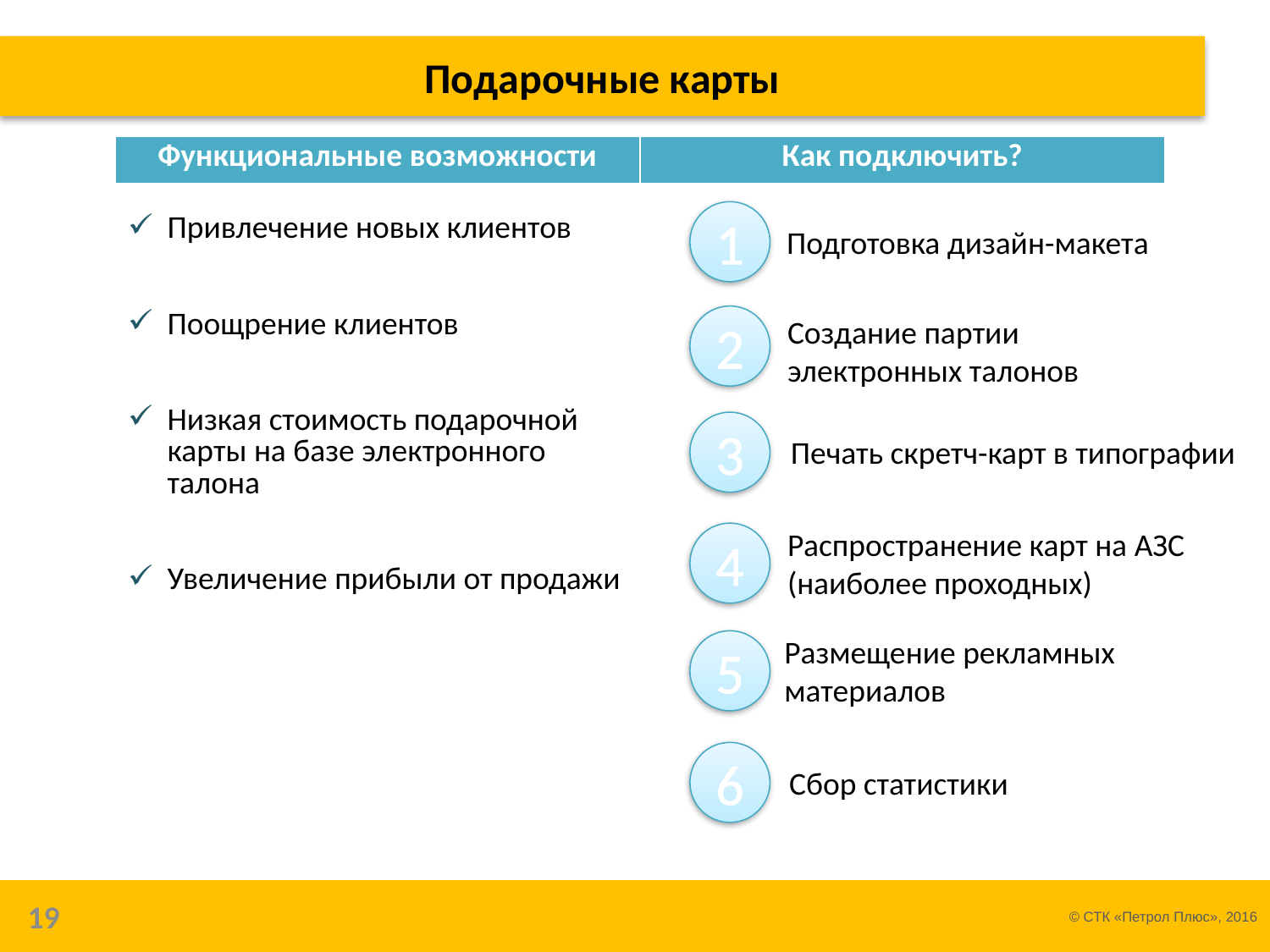

Подарочные карты
| Функциональные возможности | Как подключить? |
| --- | --- |
| Привлечение новых клиентов Поощрение клиентов Низкая стоимость подарочной карты на базе электронного талона Увеличение прибыли от продажи |  |
1
Подготовка дизайн-макета
2
Создание партии электронных талонов
3
Печать скретч-карт в типографии
Распространение карт на АЗС (наиболее проходных)
4
Размещение рекламных
материалов
5
6
Сбор статистики
© СТК «Петрол Плюс», 2016
19